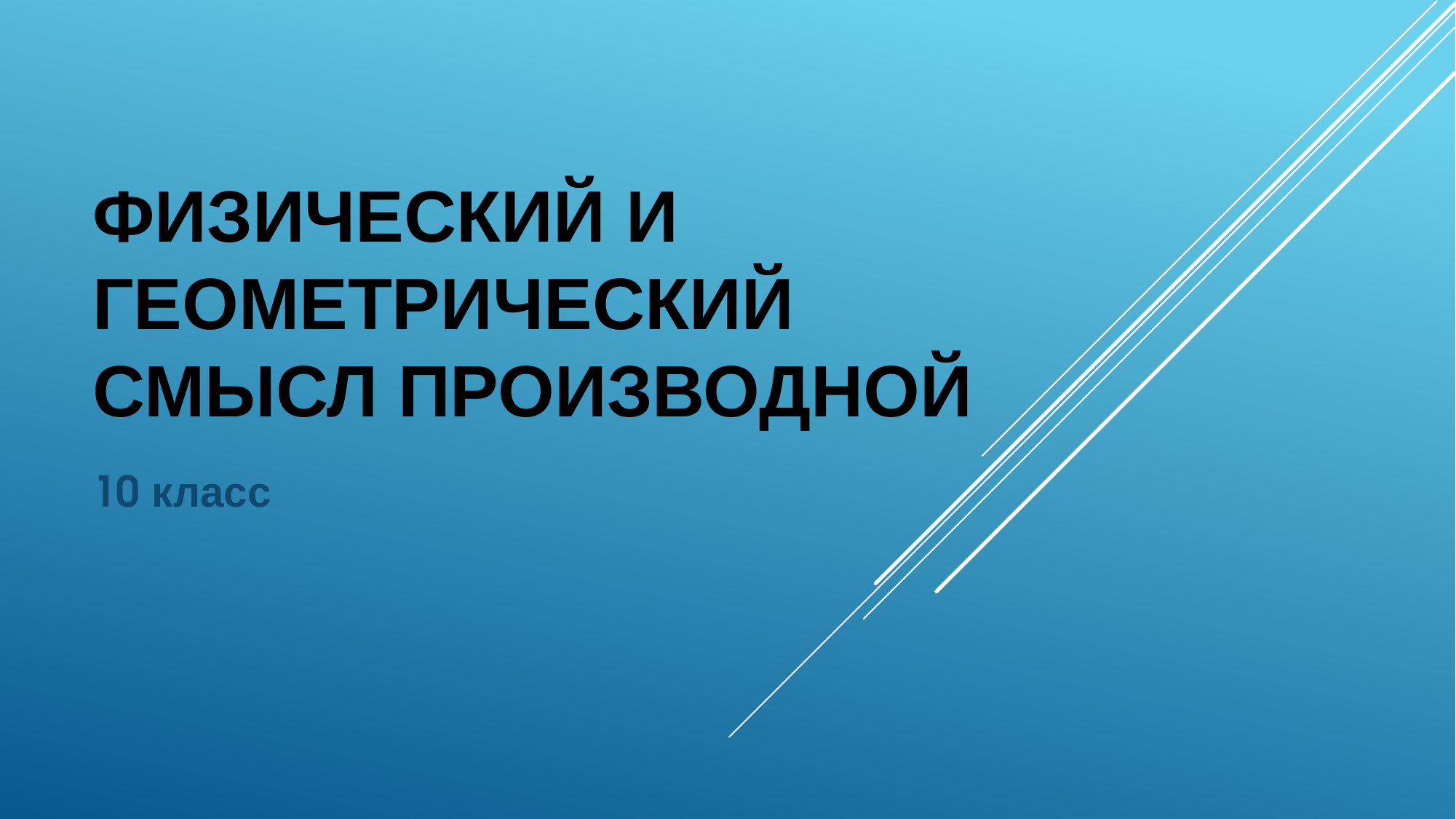

# Физический и геометрический смысл производной
10 класс